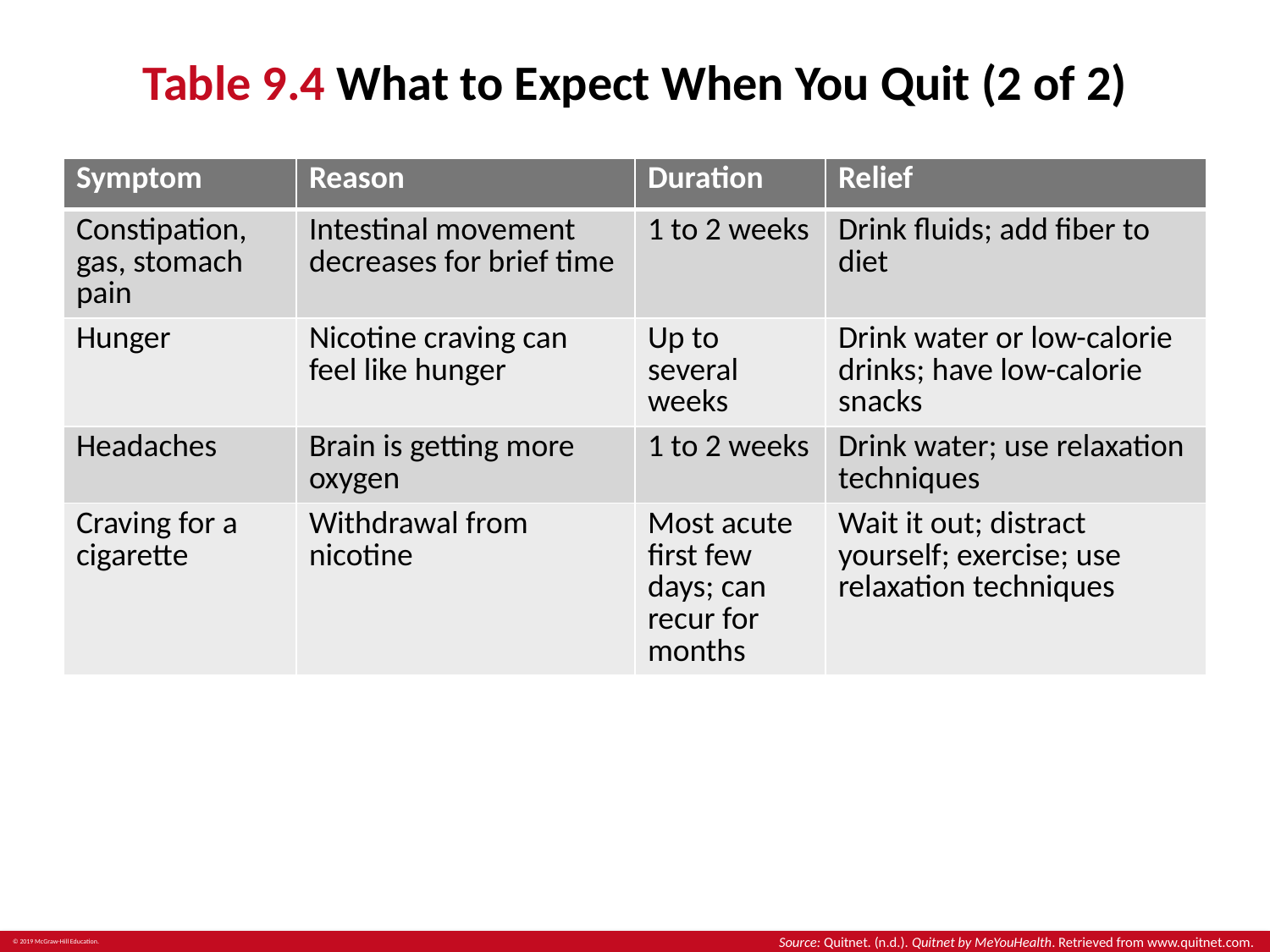

# Table 9.4 What to Expect When You Quit (2 of 2)
| Symptom | Reason | Duration | Relief |
| --- | --- | --- | --- |
| Constipation, gas, stomach pain | Intestinal movement decreases for brief time | 1 to 2 weeks | Drink fluids; add fiber to diet |
| Hunger | Nicotine craving can feel like hunger | Up to several weeks | Drink water or low-calorie drinks; have low-calorie snacks |
| Headaches | Brain is getting more oxygen | 1 to 2 weeks | Drink water; use relaxation techniques |
| Craving for a cigarette | Withdrawal from nicotine | Most acute first few days; can recur for months | Wait it out; distract yourself; exercise; use relaxation techniques |
Source: Quitnet. (n.d.). Quitnet by MeYouHealth. Retrieved from www.quitnet.com.